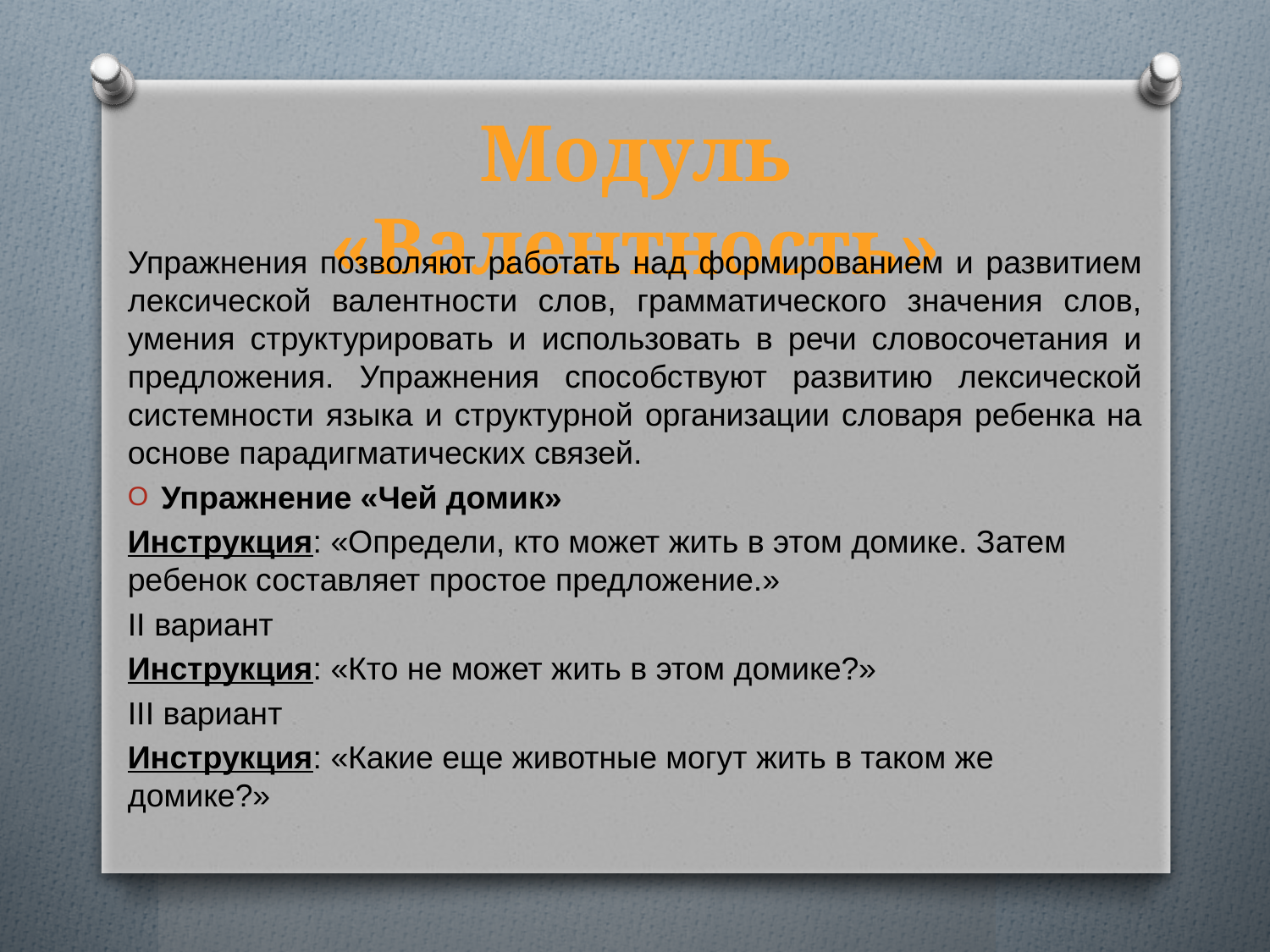

# Модуль «Валентность»
Упражнения позволяют работать над формированием и развитием лексической валентности слов, грамматического значения слов, умения структурировать и использовать в речи словосочетания и предложения. Упражнения способствуют развитию лексической системности языка и структурной организации словаря ребенка на основе парадигматических связей.
Упражнение «Чей домик»
Инструкция: «Определи, кто может жить в этом домике. Затем ребенок составляет простое предложение.»
II вариант
Инструкция: «Кто не может жить в этом домике?»
III вариант
Инструкция: «Какие еще животные могут жить в таком же домике?»